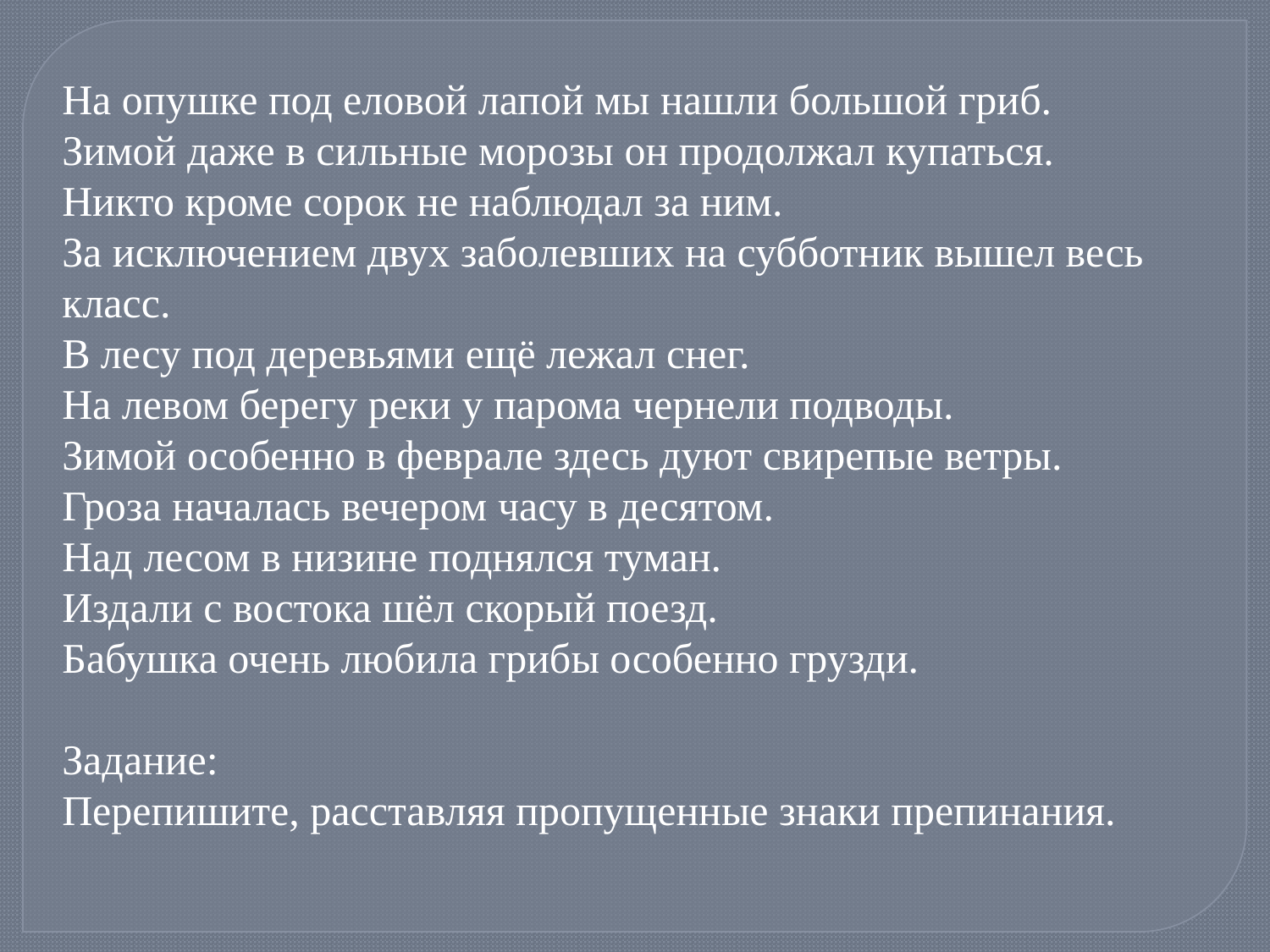

На опушке под еловой лапой мы нашли большой гриб.
Зимой даже в сильные морозы он продолжал купаться.
Никто кроме сорок не наблюдал за ним.
За исключением двух заболевших на субботник вышел весь класс.
В лесу под деревьями ещё лежал снег.
На левом берегу реки у парома чернели подводы.
Зимой особенно в феврале здесь дуют свирепые ветры.
Гроза началась вечером часу в десятом.
Над лесом в низине поднялся туман.
Издали с востока шёл скорый поезд.
Бабушка очень любила грибы особенно грузди.

Задание:
Перепишите, расставляя пропущенные знаки препинания.